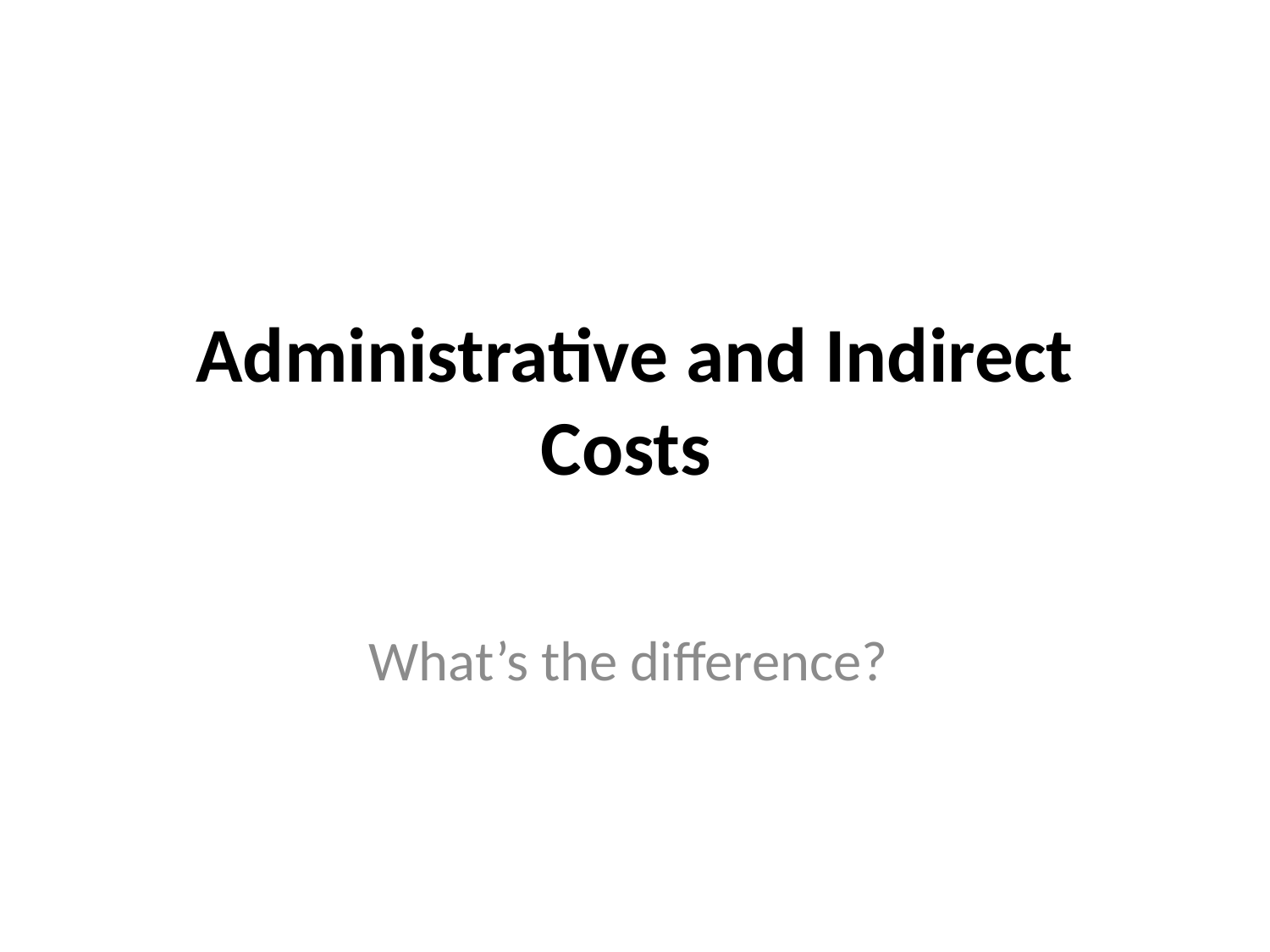

# Administrative and Indirect Costs

What’s the difference?